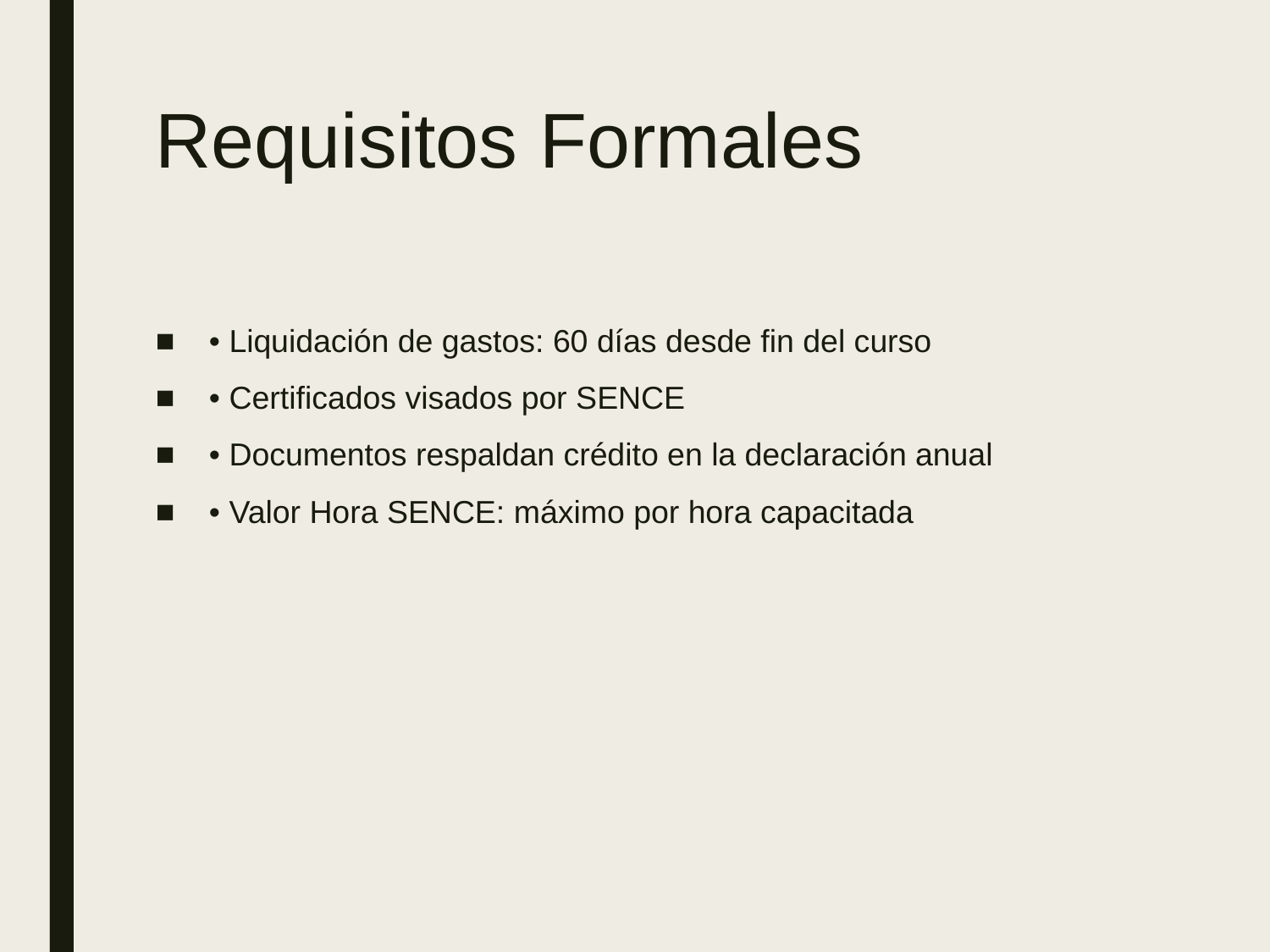

# Requisitos Formales
• Liquidación de gastos: 60 días desde fin del curso
• Certificados visados por SENCE
• Documentos respaldan crédito en la declaración anual
• Valor Hora SENCE: máximo por hora capacitada